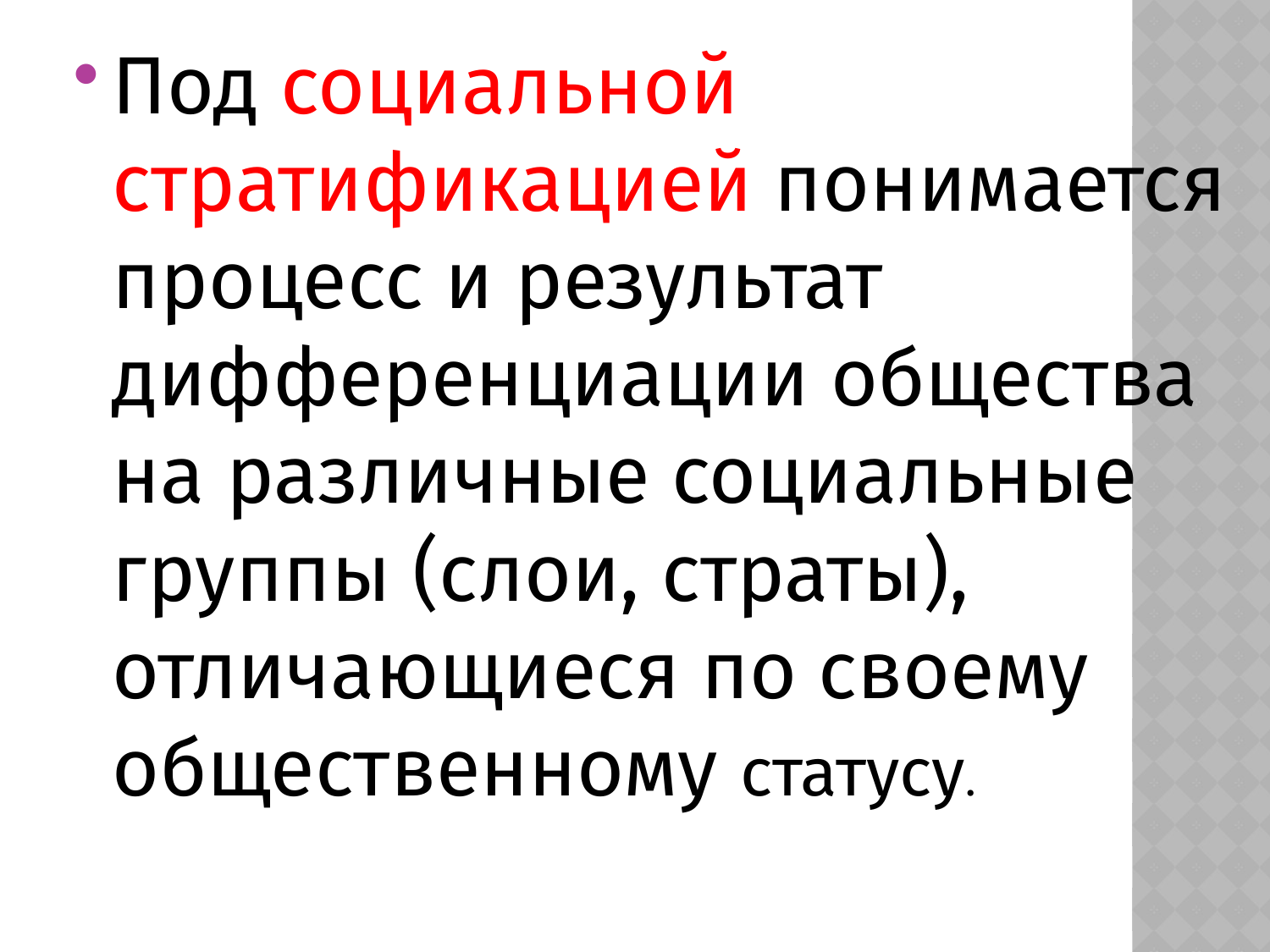

#
Под социальной стратификацией понимается процесс и результат дифференциации общества на различные социальные группы (слои, страты), отличающиеся по своему общественному статусу.